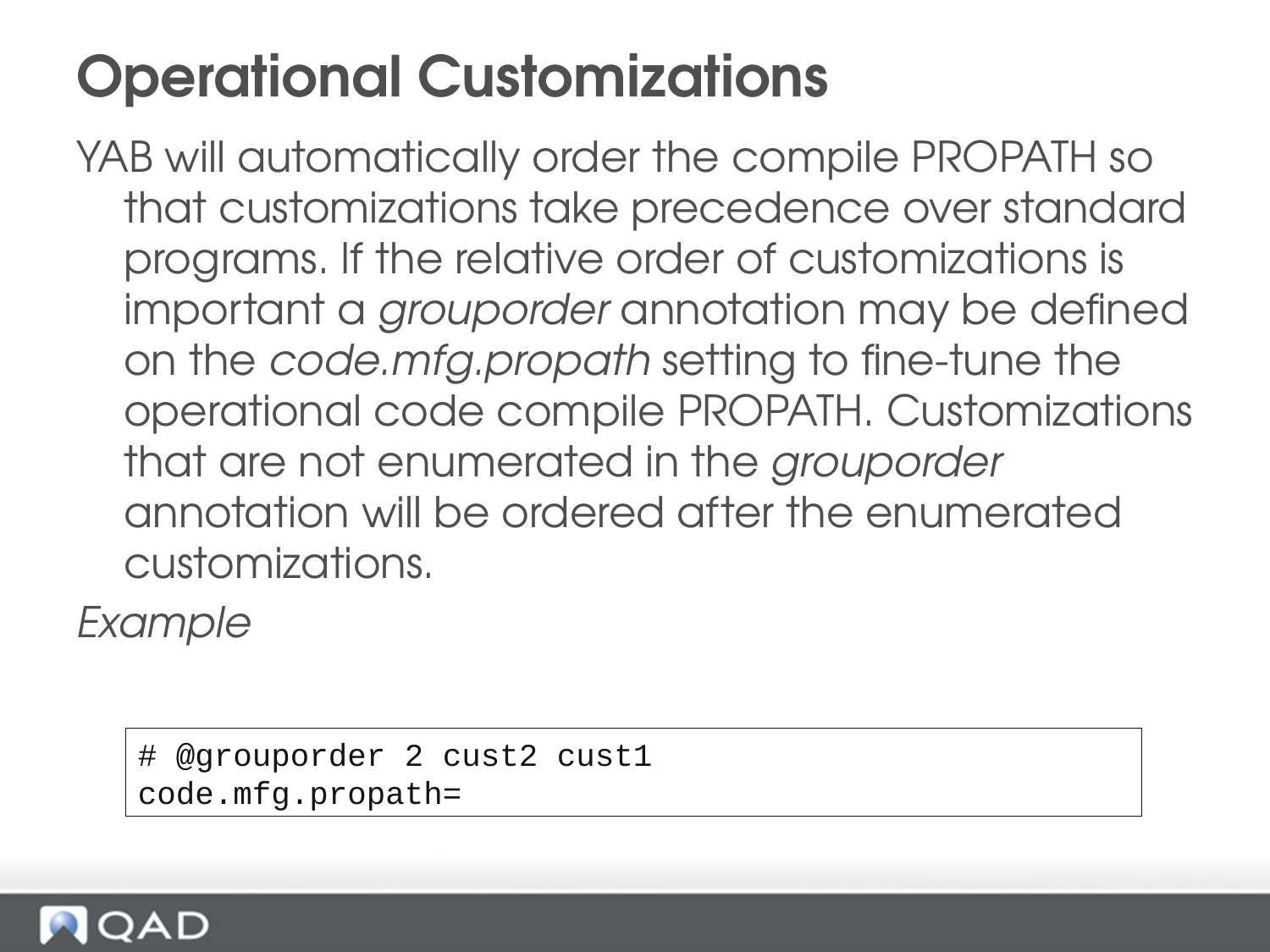

# Operational Customizations
YAB will automatically order the compile PROPATH so that customizations take precedence over standard programs. If the relative order of customizations is important a grouporder annotation may be defined on the code.mfg.propath setting to fine-tune the operational code compile PROPATH. Customizations that are not enumerated in the grouporder annotation will be ordered after the enumerated customizations.
Example
# @grouporder 2 cust2 cust1
code.mfg.propath=